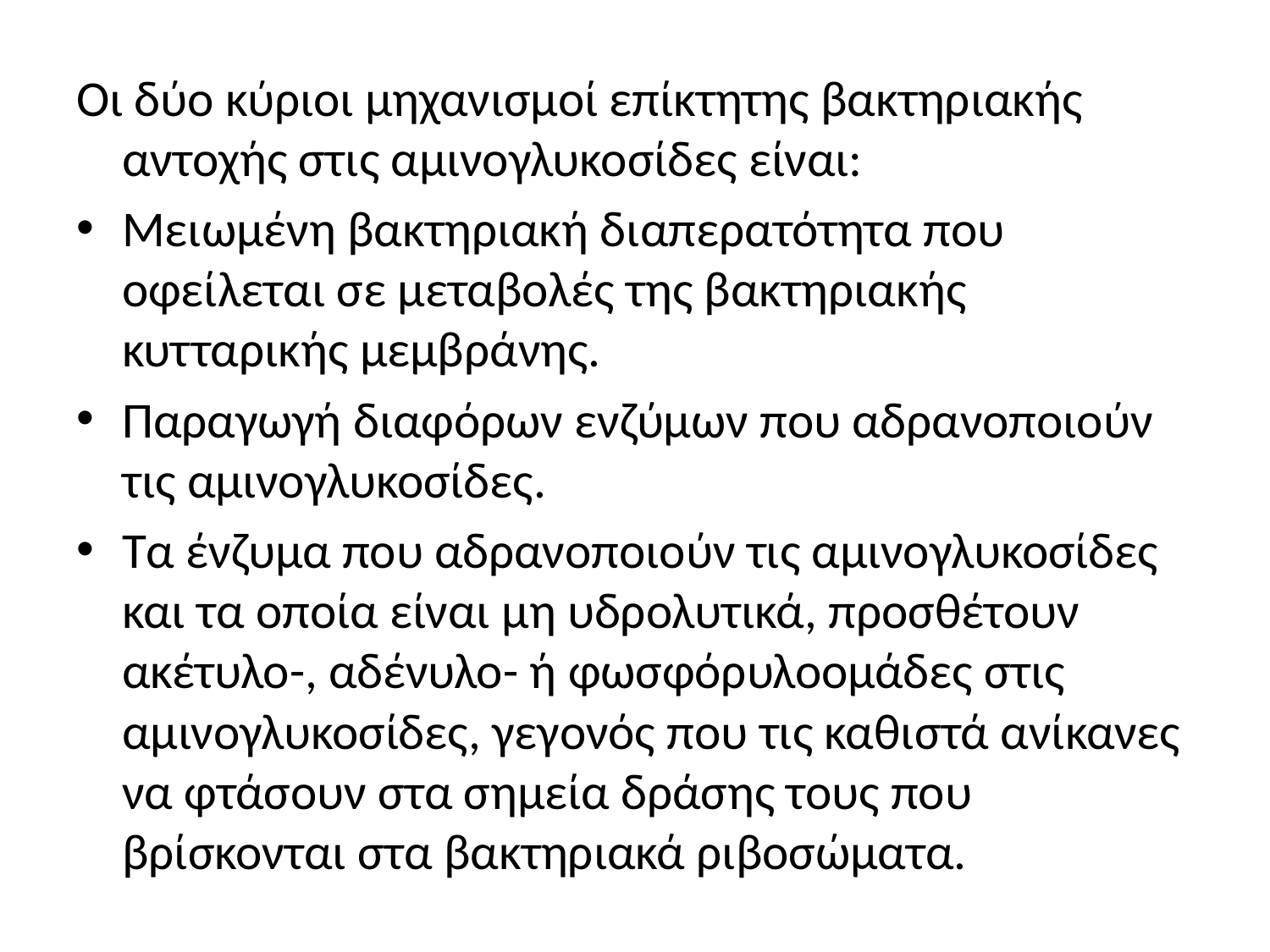

Οι δύο κύριοι μηχανισμοί επίκτητης βακτηριακής αντοχής στις αμινογλυκοσίδες είναι:
Μειωμένη βακτηριακή διαπερατότητα που οφείλεται σε μεταβολές της βακτηριακής κυτταρικής μεμβράνης.
Παραγωγή διαφόρων ενζύμων που αδρανοποιούν τις αμινογλυκοσίδες.
Τα ένζυμα που αδρανοποιούν τις αμινογλυκοσίδες και τα οποία είναι μη υδρολυτικά, προσθέτουν ακέτυλο-, αδένυλο- ή φωσφόρυλοομάδες στις αμινογλυκοσίδες, γεγονός που τις καθιστά ανίκανες να φτάσουν στα σημεία δράσης τους που βρίσκονται στα βακτηριακά ριβοσώματα.